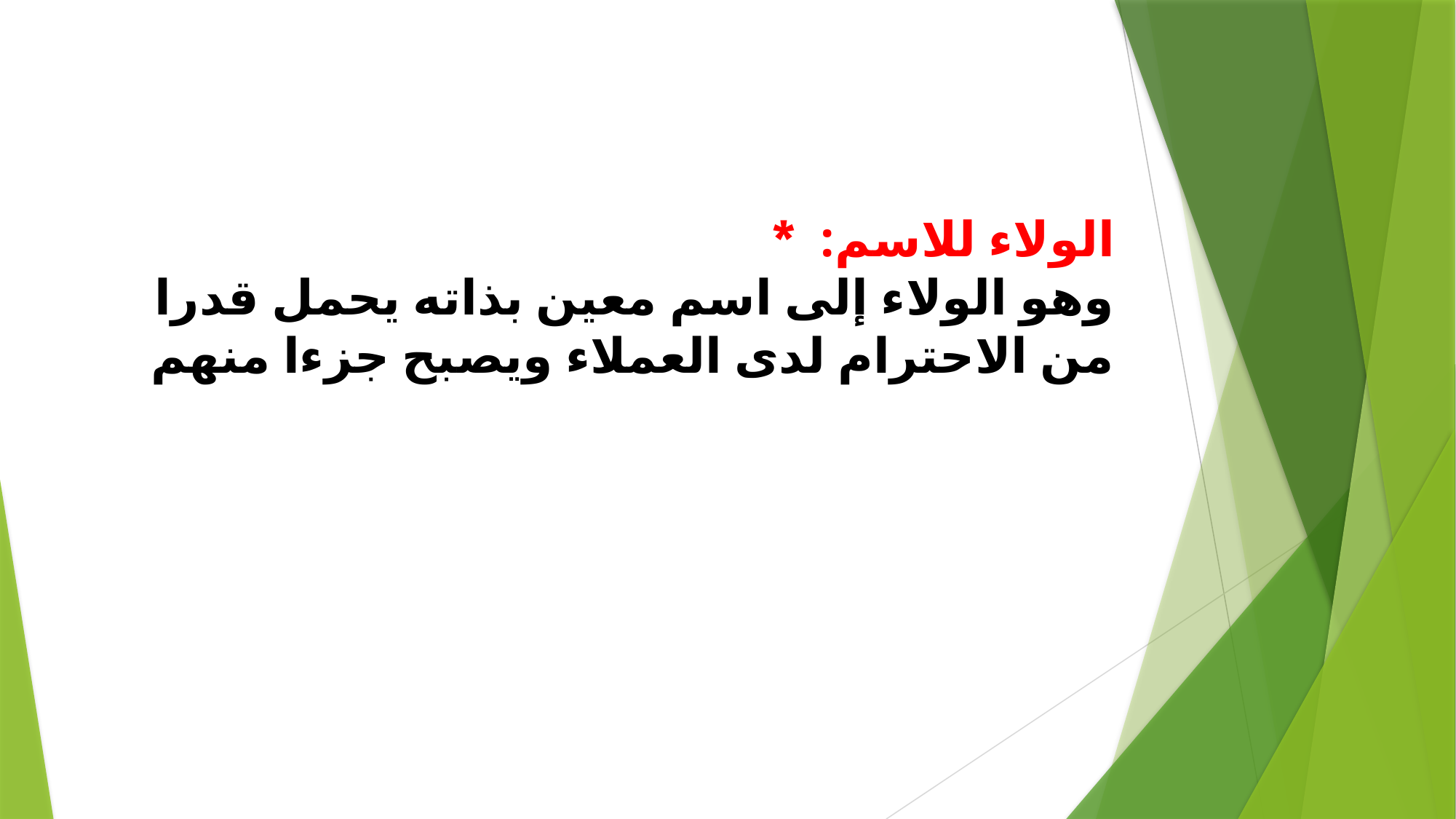

* الولاء للاسم:
وهو الولاء إلى اسم معين بذاته يحمل قدرا من الاحترام لدى العملاء ويصبح جزءا منهم